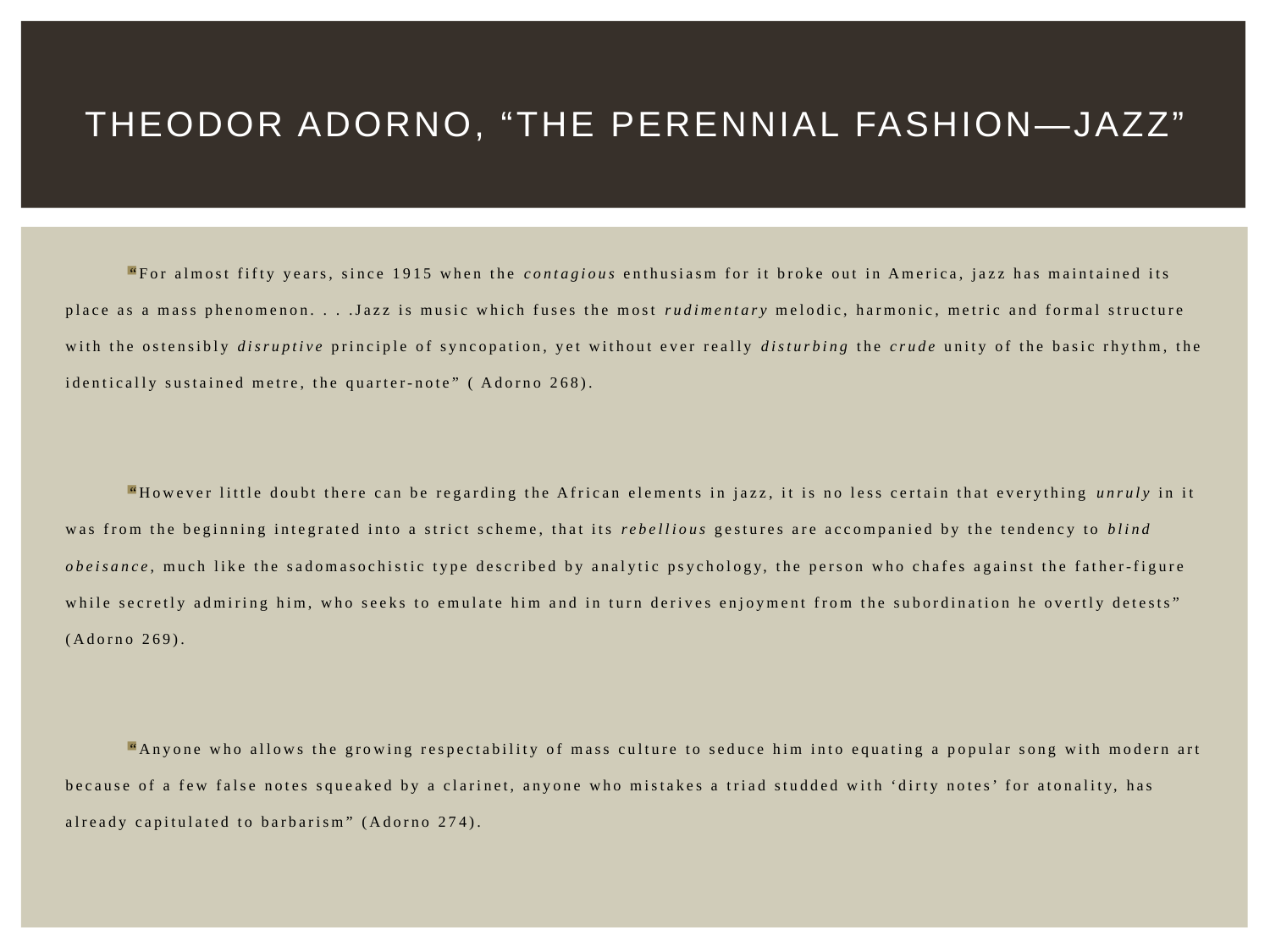

# Theodor Adorno, “The Perennial Fashion—Jazz”
“For almost fifty years, since 1915 when the contagious enthusiasm for it broke out in America, jazz has maintained its place as a mass phenomenon. . . .Jazz is music which fuses the most rudimentary melodic, harmonic, metric and formal structure with the ostensibly disruptive principle of syncopation, yet without ever really disturbing the crude unity of the basic rhythm, the identically sustained metre, the quarter-note” ( Adorno 268).

“However little doubt there can be regarding the African elements in jazz, it is no less certain that everything unruly in it was from the beginning integrated into a strict scheme, that its rebellious gestures are accompanied by the tendency to blind obeisance, much like the sadomasochistic type described by analytic psychology, the person who chafes against the father-figure while secretly admiring him, who seeks to emulate him and in turn derives enjoyment from the subordination he overtly detests” (Adorno 269).

“Anyone who allows the growing respectability of mass culture to seduce him into equating a popular song with modern art because of a few false notes squeaked by a clarinet, anyone who mistakes a triad studded with ‘dirty notes’ for atonality, has already capitulated to barbarism” (Adorno 274).